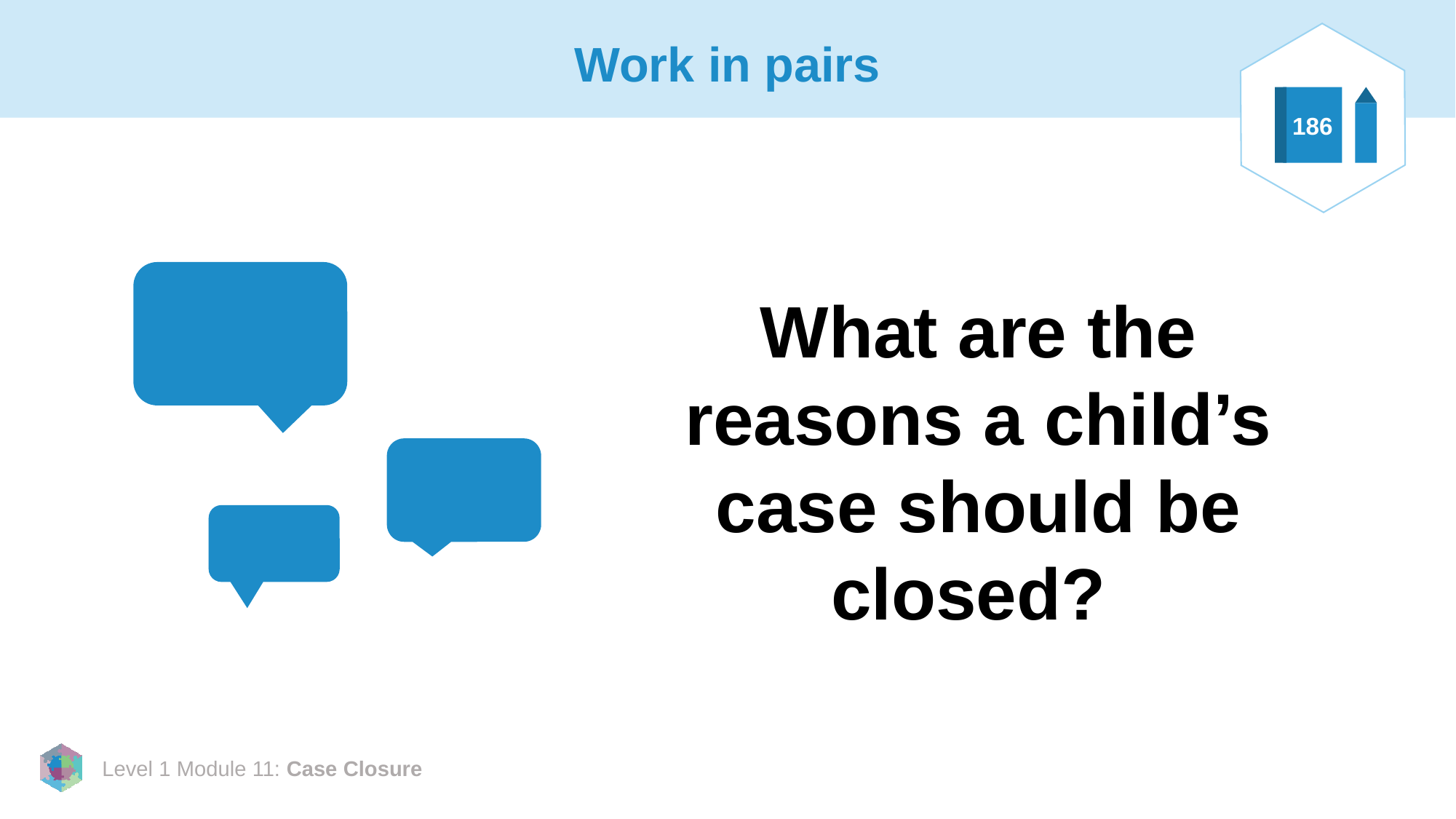

# Work in pairs

186

What are the reasons a child’s case should be closed?